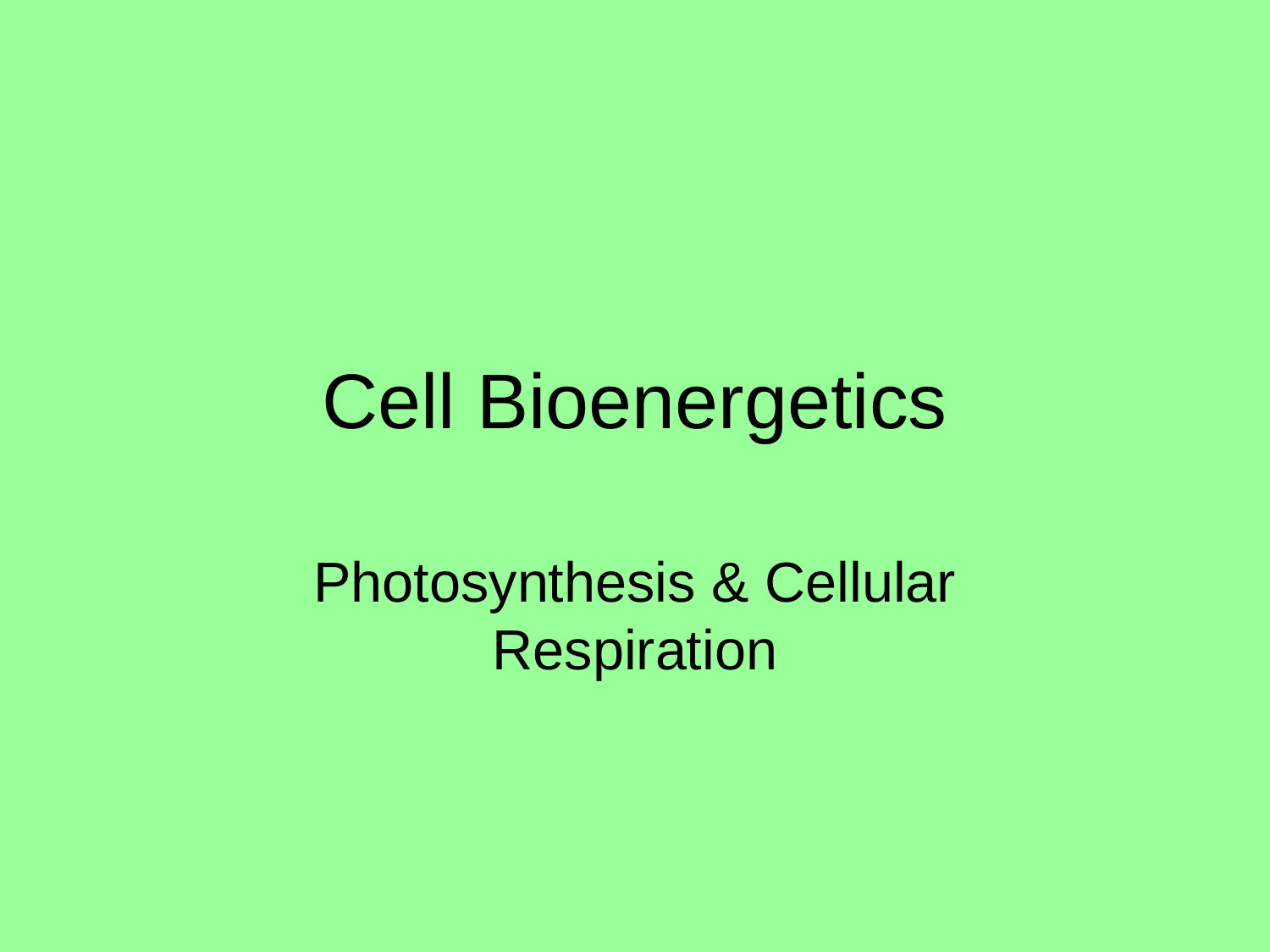

# Cell Bioenergetics
Photosynthesis & Cellular Respiration